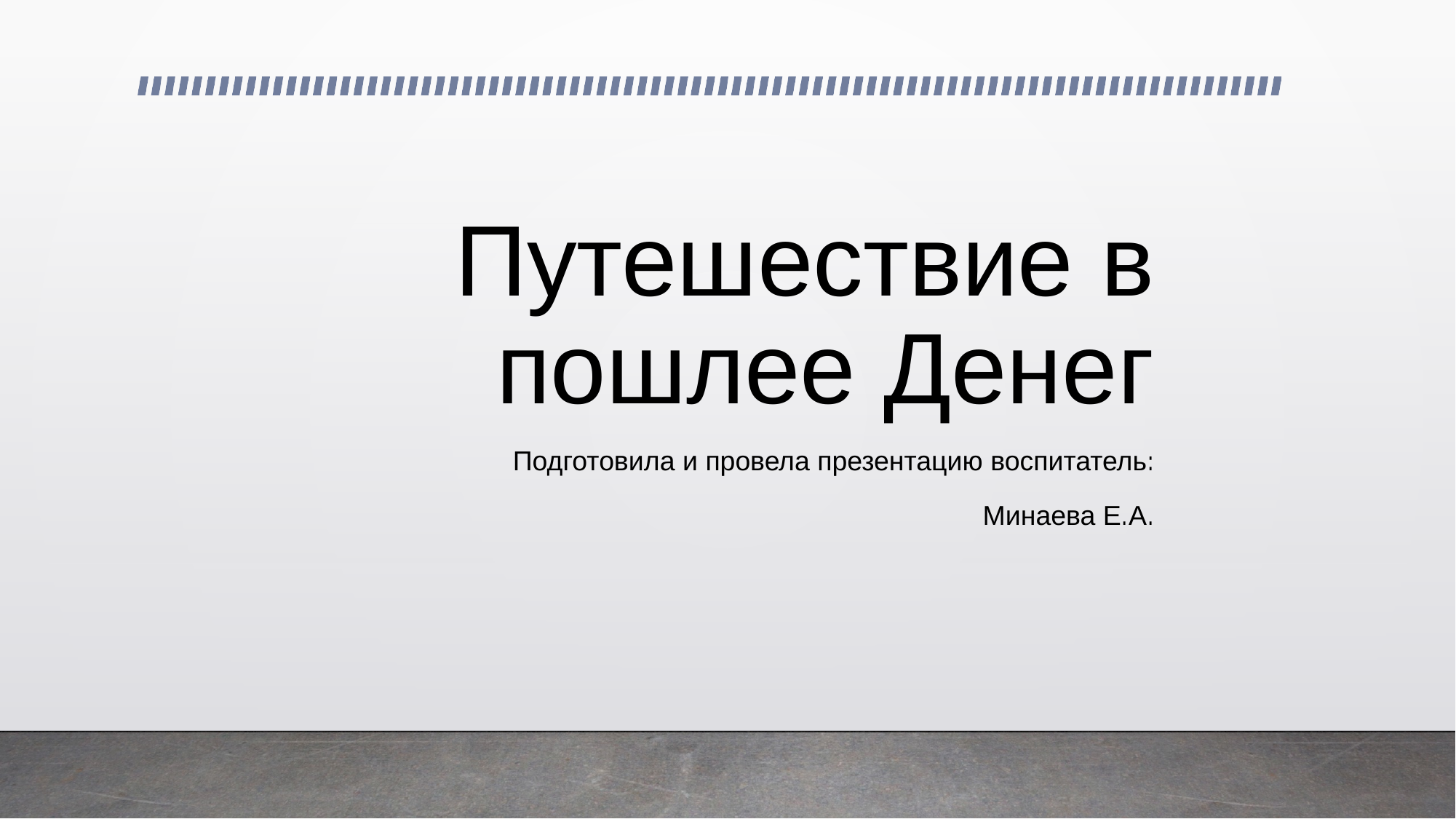

# Путешествие в пошлее Денег
Подготовила и провела презентацию воспитатель:
                                                                           Минаева Е.А.